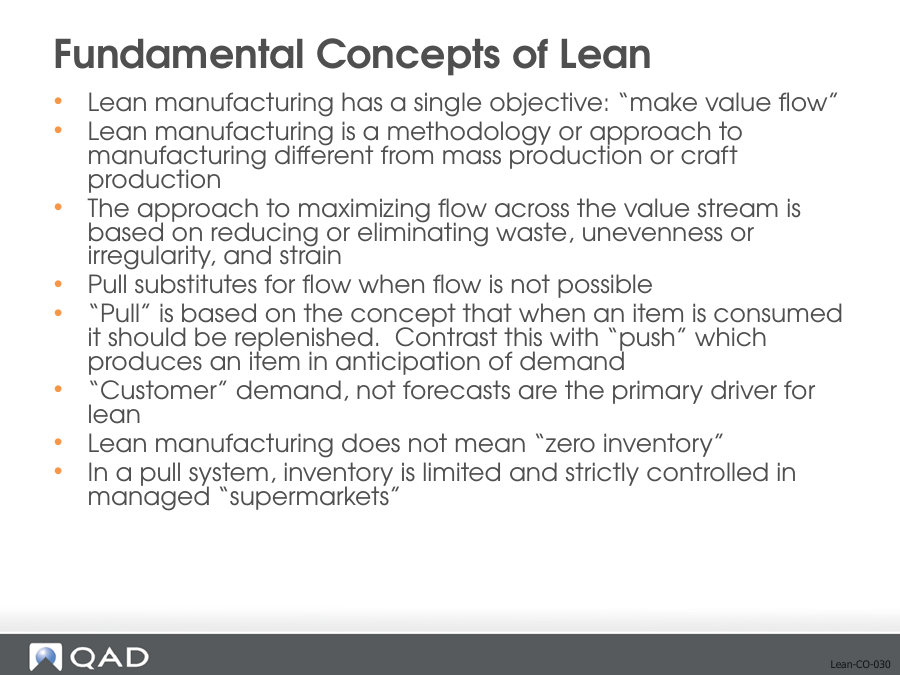

# Fundamental Concepts of Lean
Lean manufacturing has a single objective: “make value flow”
Lean manufacturing is a methodology or approach to manufacturing different from mass production or craft production
The approach to maximizing flow across the value stream is based on reducing or eliminating waste, unevenness or irregularity, and strain
Pull substitutes for flow when flow is not possible
“Pull” is based on the concept that when an item is consumed it should be replenished.  Contrast this with “push” which produces an item in anticipation of demand
“Customer” demand, not forecasts are the primary driver for lean
Lean manufacturing does not mean “zero inventory”
In a pull system, inventory is limited and strictly controlled in managed “supermarkets”
Lean-CO-030